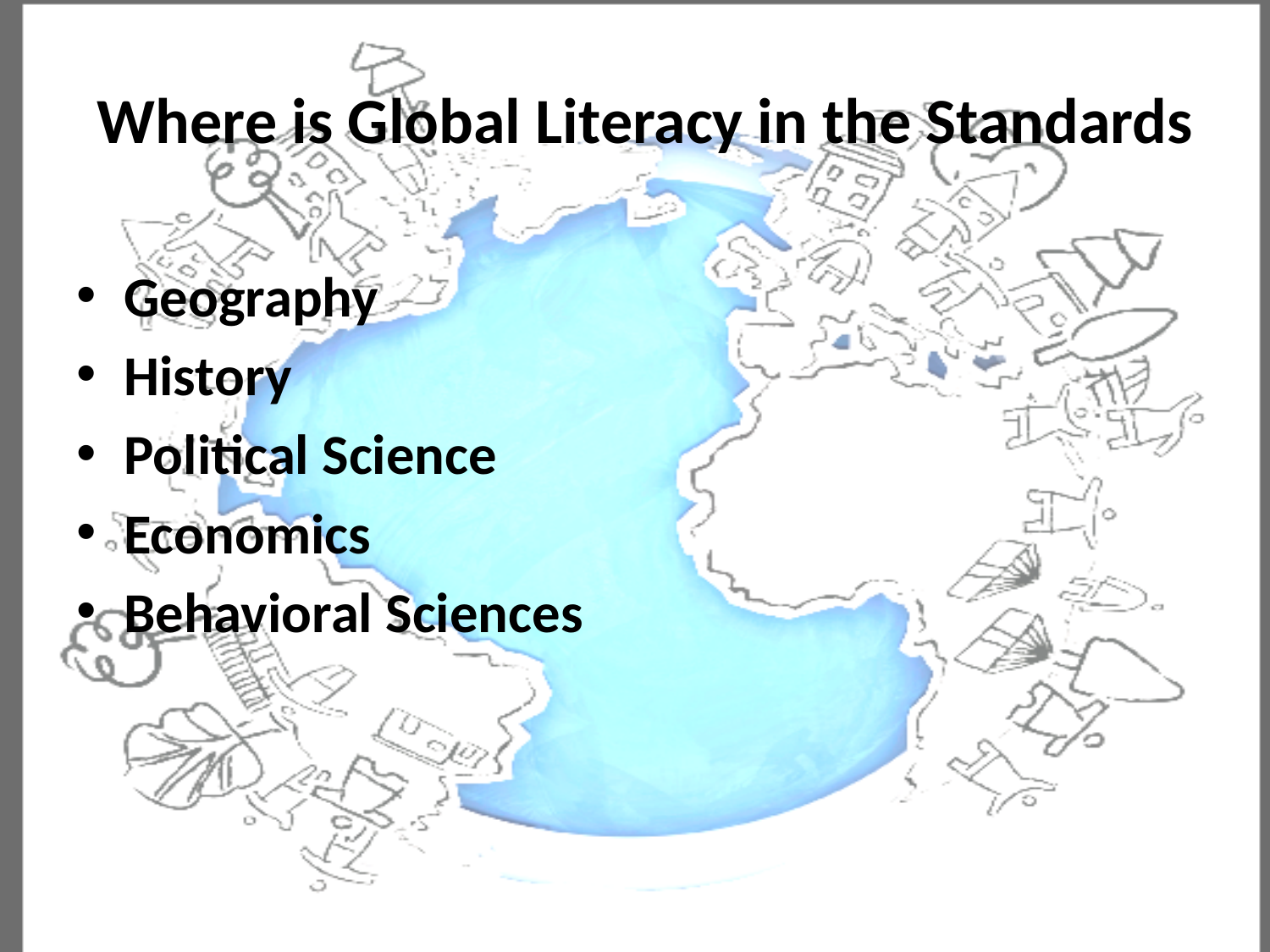

# Where is Global Literacy in the Standards
Geography
History
Political Science
Economics
Behavioral Sciences